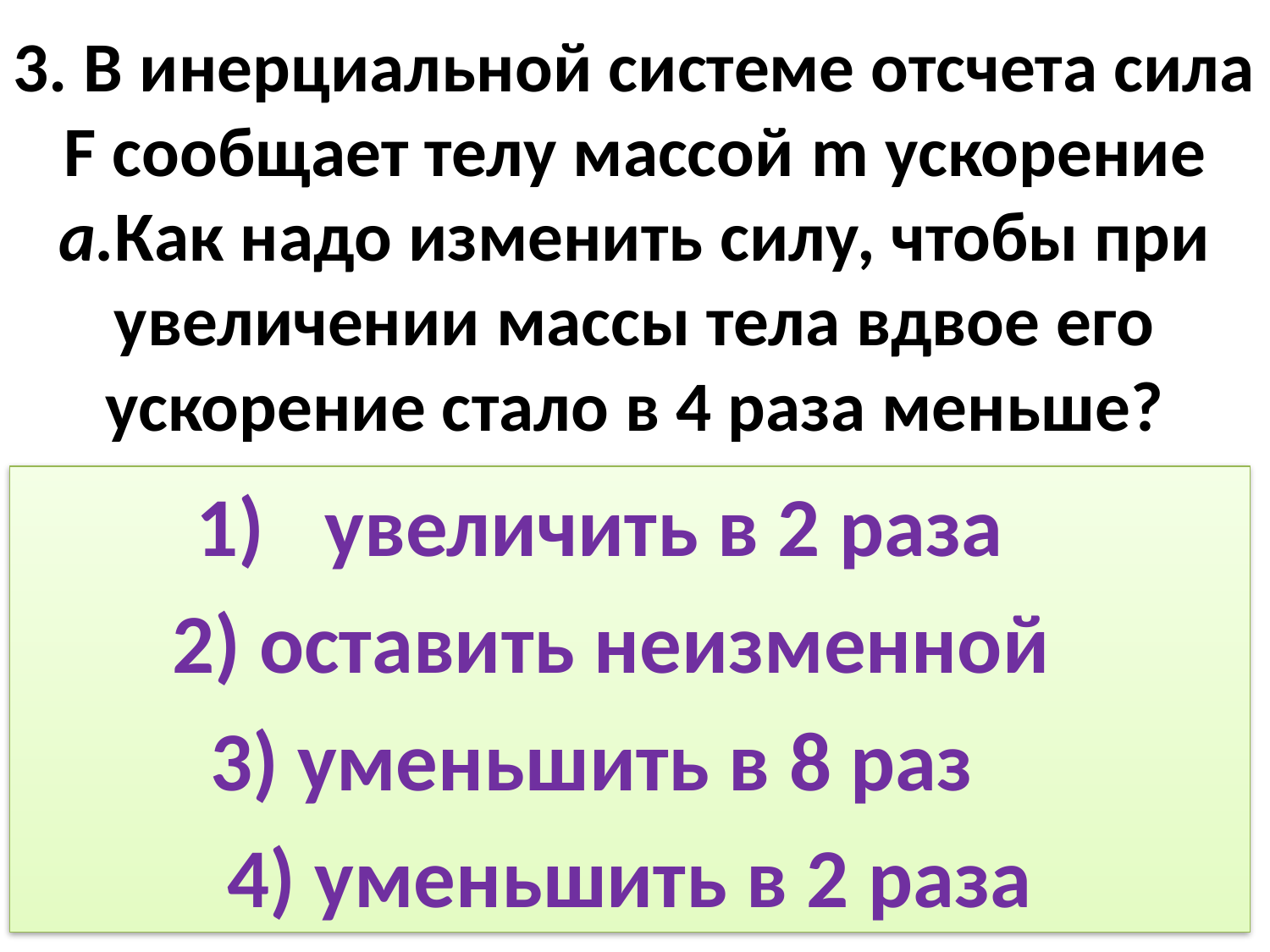

# 3. В инерциальной системе отсчета сила F сообщает телу массой m ускорение a.Как надо изменить силу, чтобы при увеличении массы тела вдвое его ускорение стало в 4 раза меньше?
увеличить в 2 раза
 2) оставить неизменной
3) уменьшить в 8 раз
4) уменьшить в 2 раза